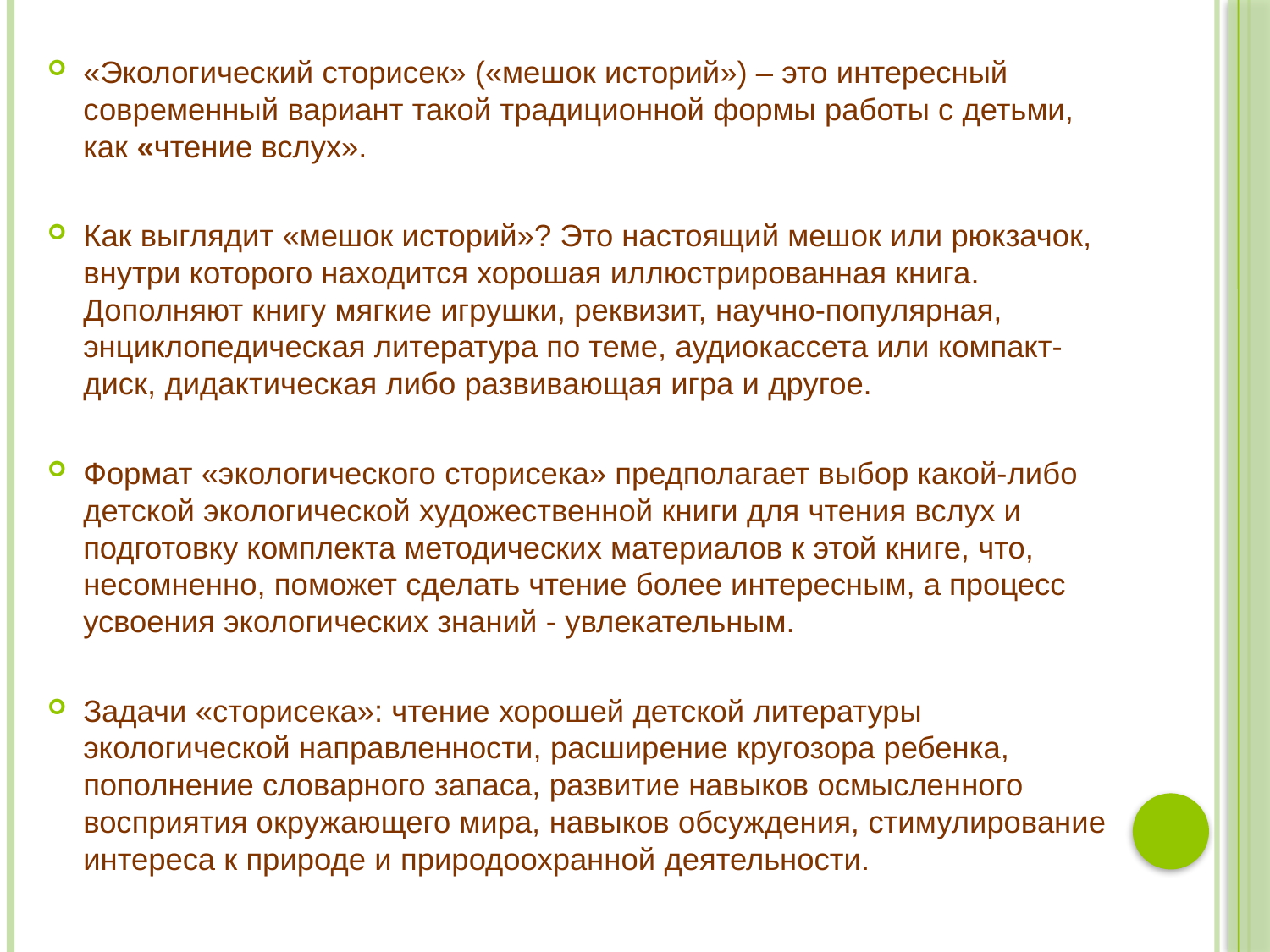

«Экологический сторисек» («мешок историй») – это интересный современный вариант такой традиционной формы работы с детьми, как «чтение вслух».

Как выглядит «мешок историй»? Это настоящий мешок или рюкзачок, внутри которого находится хорошая иллюстрированная книга. Дополняют книгу мягкие игрушки, реквизит, научно-популярная, энциклопедическая литература по теме, аудиокассета или компакт-диск, дидактическая либо развивающая игра и другое.

Формат «экологического сторисека» предполагает выбор какой-либо детской экологической художественной книги для чтения вслух и подготовку комплекта методических материалов к этой книге, что, несомненно, поможет сделать чтение более интересным, а процесс усвоения экологических знаний - увлекательным.

Задачи «сторисека»: чтение хорошей детской литературы экологической направленности, расширение кругозора ребенка, пополнение словарного запаса, развитие навыков осмысленного восприятия окружающего мира, навыков обсуждения, стимулирование интереса к природе и природоохранной деятельности.